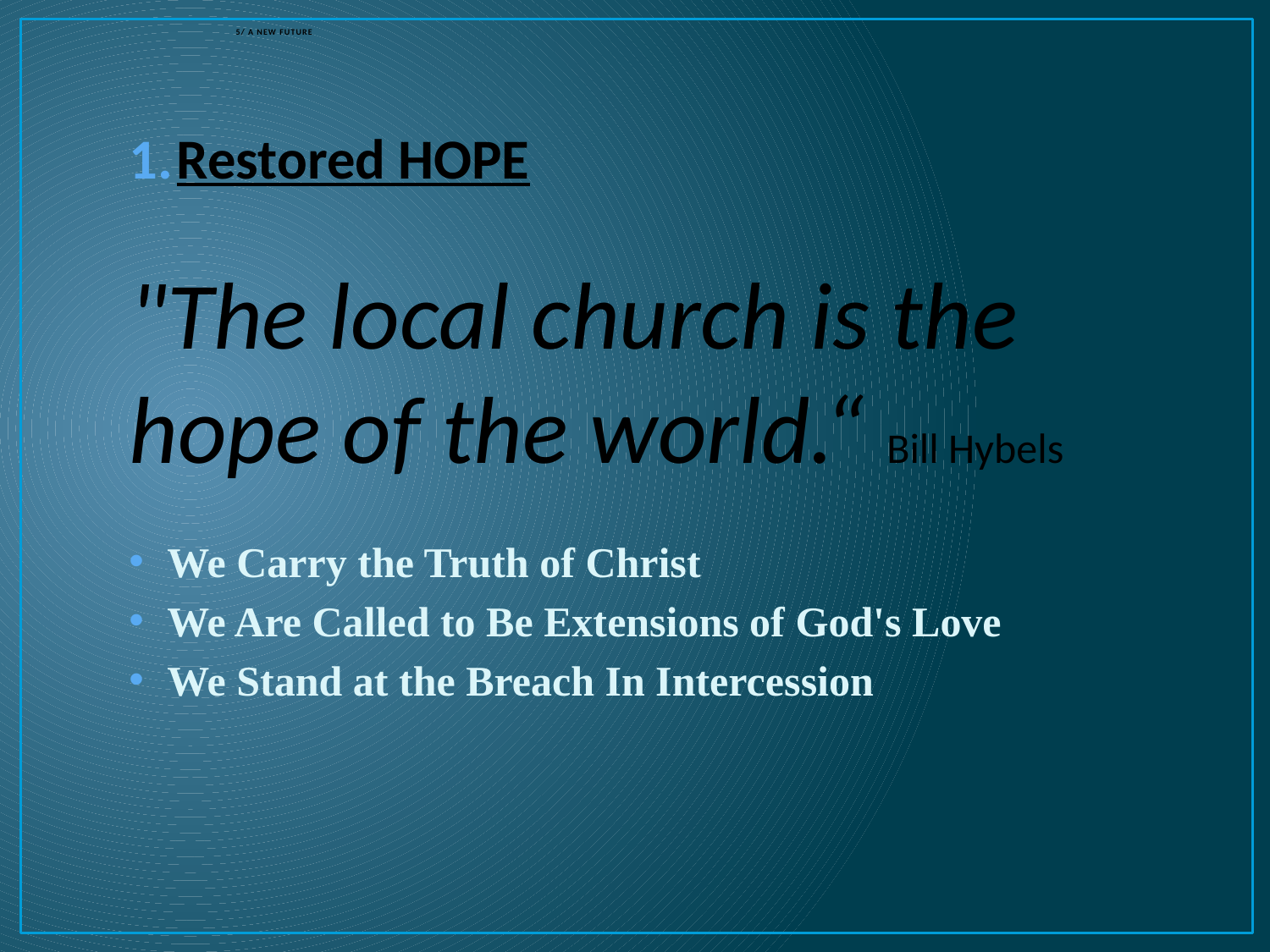

# 5/ A NEW FUTURE
Restored HOPE

"The local church is the hope of the world.“ Bill Hybels

We Carry the Truth of Christ
We Are Called to Be Extensions of God's Love
We Stand at the Breach In Intercession